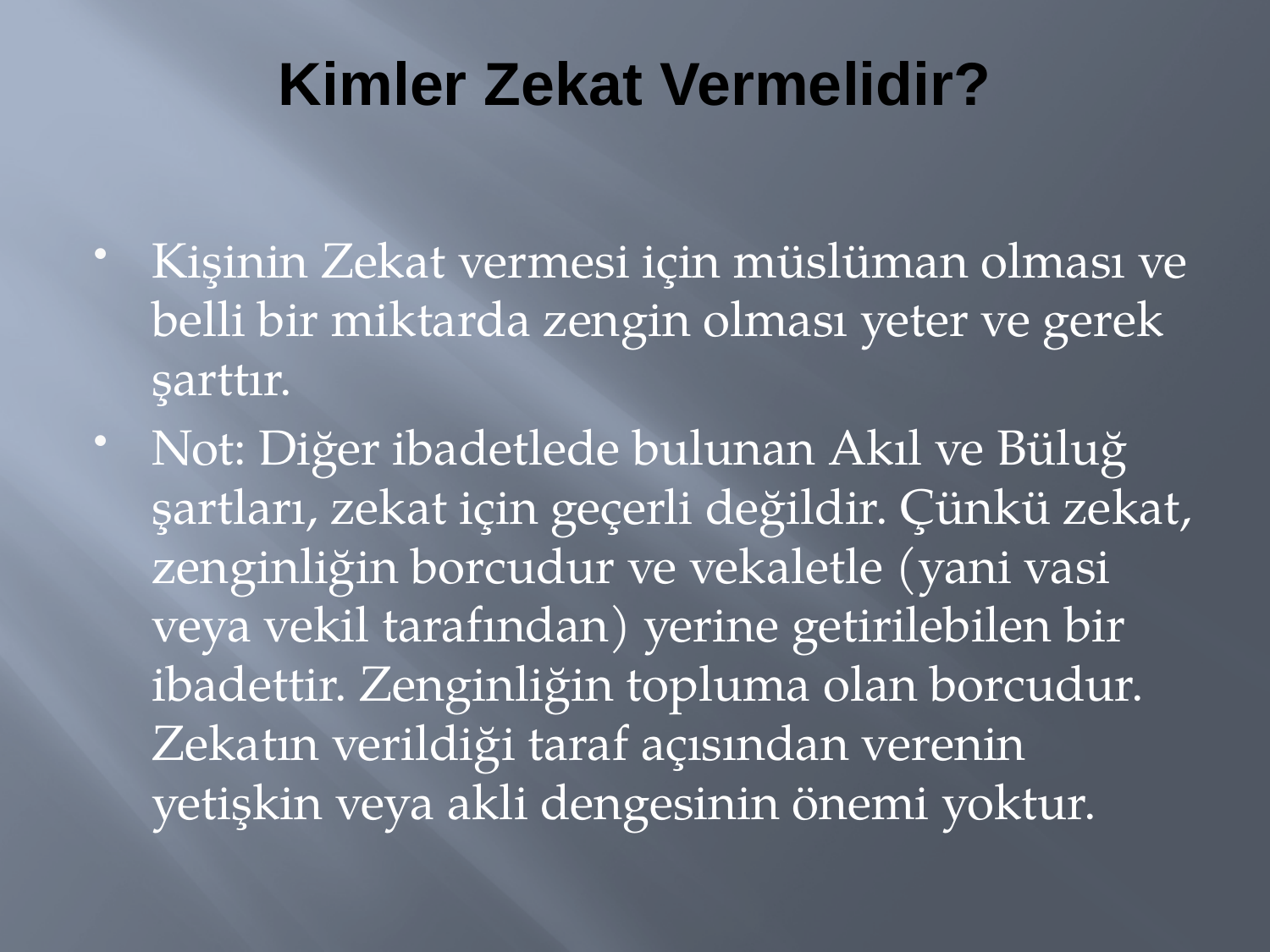

# Kimler Zekat Vermelidir?
Kişinin Zekat vermesi için müslüman olması ve belli bir miktarda zengin olması yeter ve gerek şarttır.
Not: Diğer ibadetlede bulunan Akıl ve Büluğ şartları, zekat için geçerli değildir. Çünkü zekat, zenginliğin borcudur ve vekaletle (yani vasi veya vekil tarafından) yerine getirilebilen bir ibadettir. Zenginliğin topluma olan borcudur. Zekatın verildiği taraf açısından verenin yetişkin veya akli dengesinin önemi yoktur.